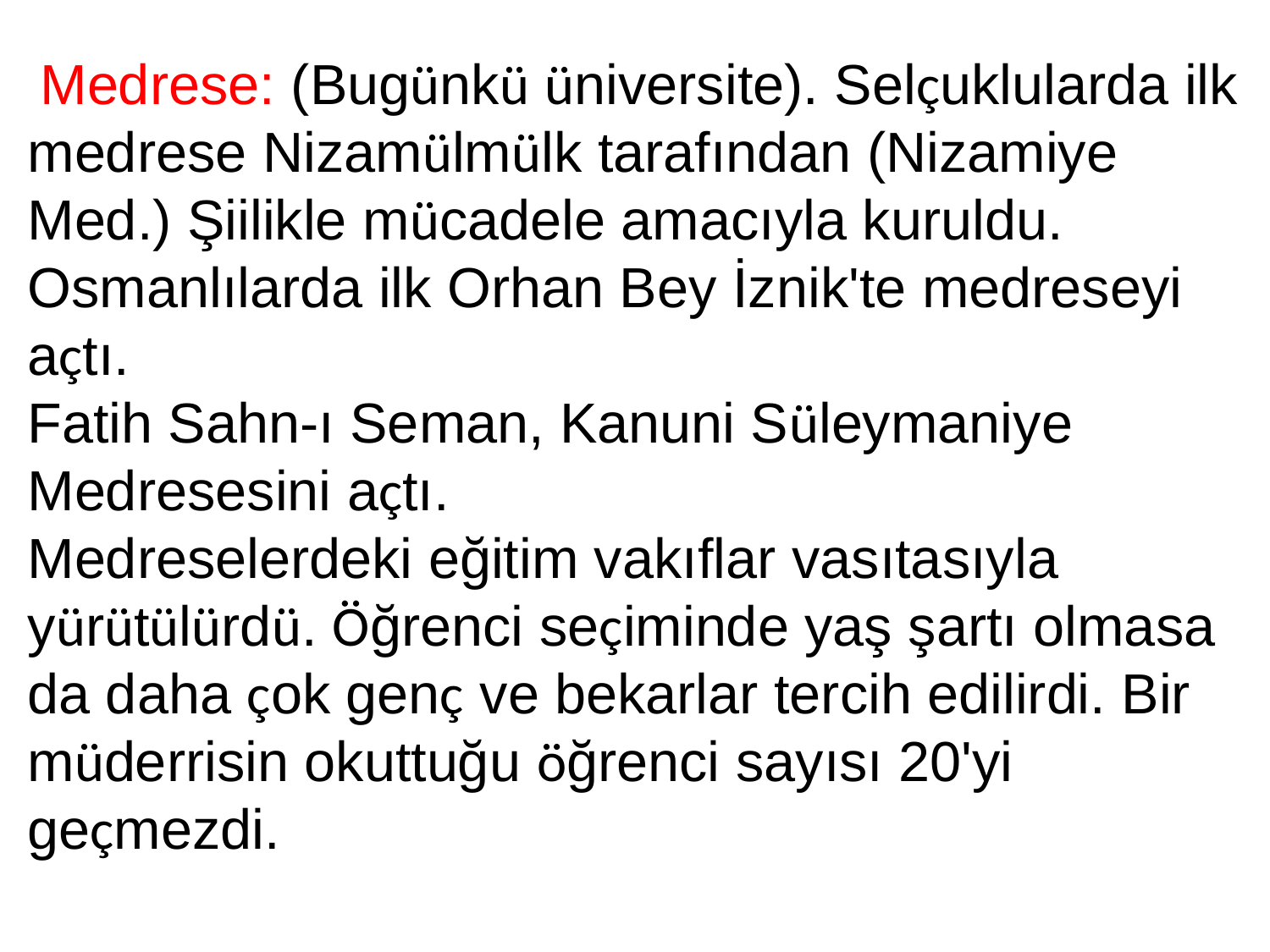

Medrese: (Bugünkü üniversite). Selçuklularda ilk medrese Nizamülmülk tarafından (Nizamiye Med.) Şiilikle mücadele amacıyla kuruldu.
Osmanlılarda ilk Orhan Bey İznik'te medreseyi açtı.
Fatih Sahn-ı Seman, Kanuni Süleymaniye Medresesini açtı.
Medreselerdeki eğitim vakıflar vasıtasıyla yürütülürdü. Öğrenci seçiminde yaş şartı olmasa da daha çok genç ve bekarlar tercih edilirdi. Bir müderrisin okuttuğu öğrenci sayısı 20'yi geçmezdi.